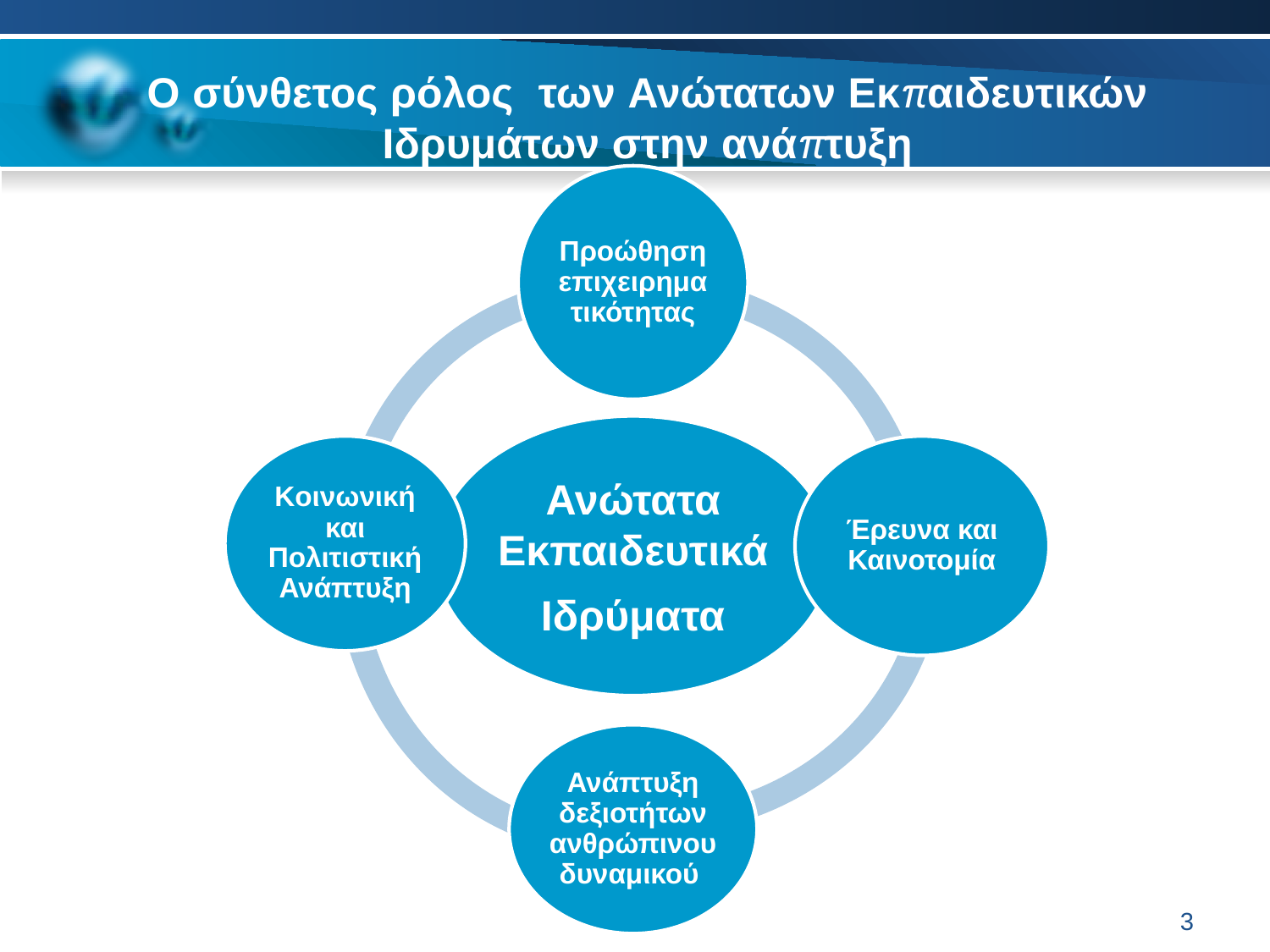

# Ο σύνθετος ρόλος  των Ανώτατων Εκπαιδευτικών Ιδρυμάτων στην ανάπτυξη
Ανώτατα Εκπαιδευτικά
Ιδρύματα
Προώθηση επιχειρηματικότητας
Έρευνα και Καινοτομία
Ανάπτυξη δεξιοτήτων ανθρώπινου δυναμικού
Koινωνική και Πολιτιστική Ανάπτυξη
3